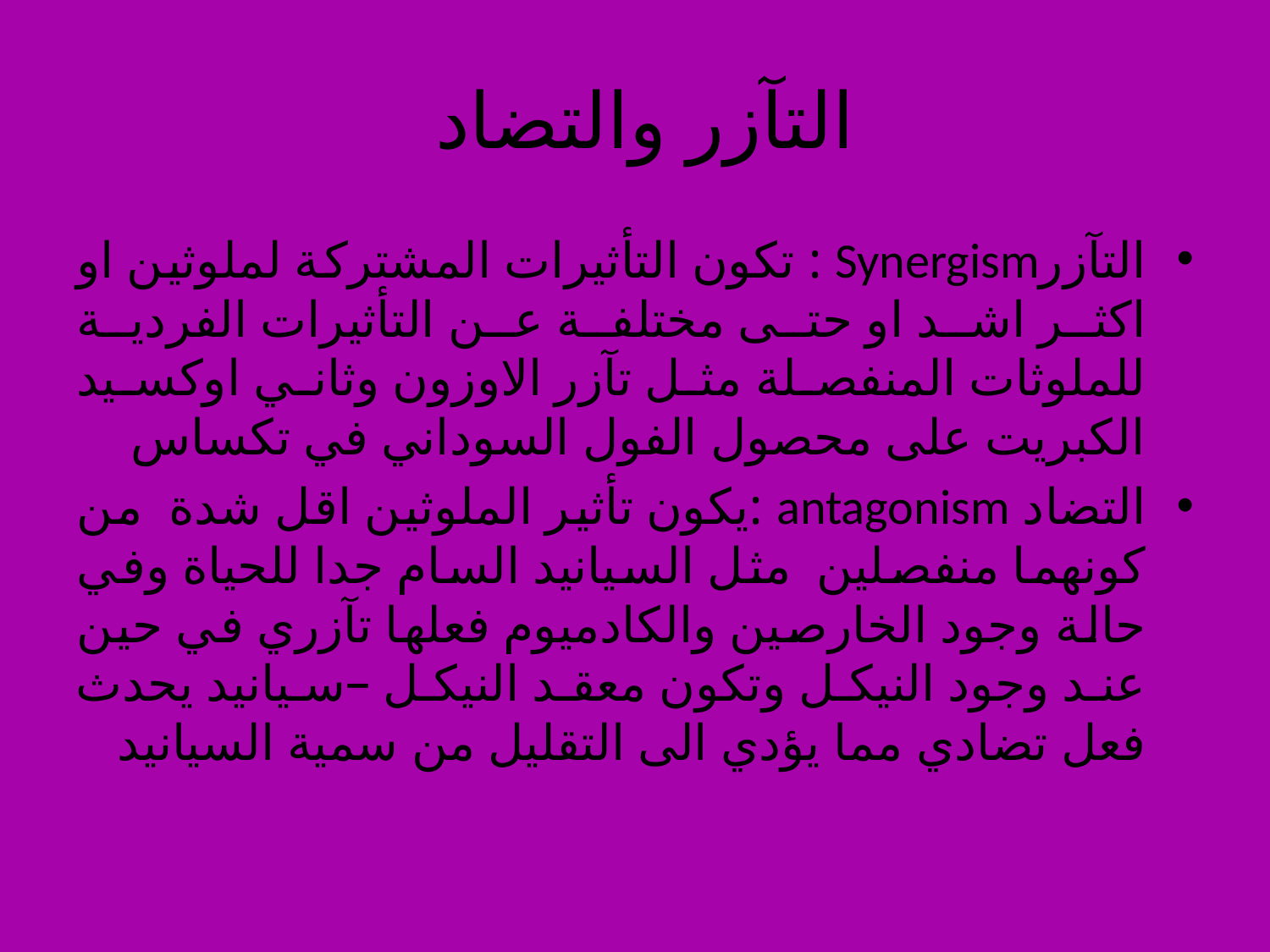

# التآزر والتضاد
التآزرSynergism : تكون التأثيرات المشتركة لملوثين او اكثر اشد او حتى مختلفة عن التأثيرات الفردية للملوثات المنفصلة مثل تآزر الاوزون وثاني اوكسيد الكبريت على محصول الفول السوداني في تكساس
التضاد antagonism :يكون تأثير الملوثين اقل شدة  من كونهما منفصلين  مثل السيانيد السام جدا للحياة وفي حالة وجود الخارصين والكادميوم فعلها تآزري في حين عند وجود النيكل وتكون معقد النيكل –سيانيد يحدث فعل تضادي مما يؤدي الى التقليل من سمية السيانيد